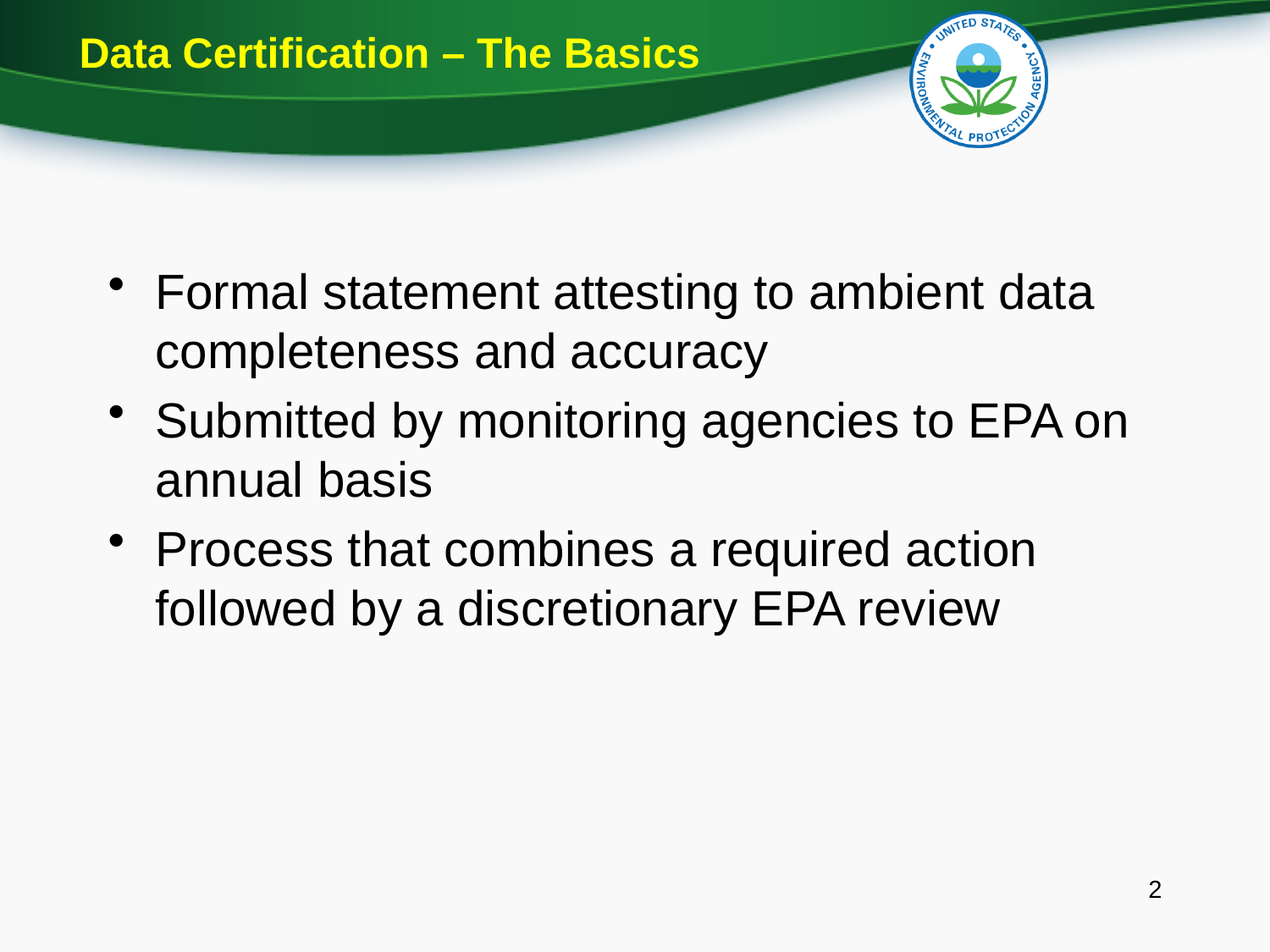

Data Certification – The Basics
Formal statement attesting to ambient data completeness and accuracy
Submitted by monitoring agencies to EPA on annual basis
Process that combines a required action followed by a discretionary EPA review
2